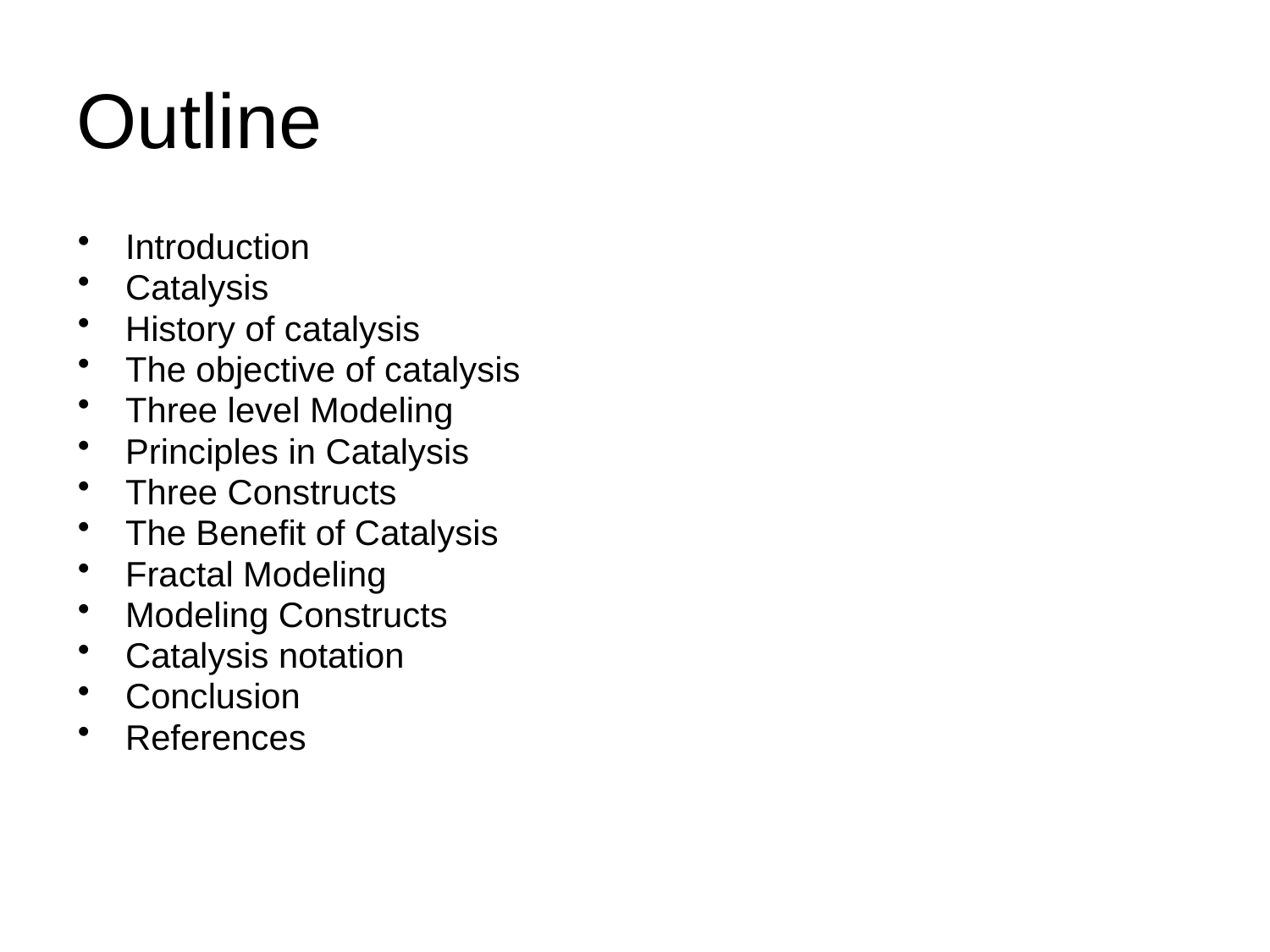

# Outline
Introduction
Catalysis
History of catalysis
The objective of catalysis
Three level Modeling
Principles in Catalysis
Three Constructs
The Benefit of Catalysis
Fractal Modeling
Modeling Constructs
Catalysis notation
Conclusion
References